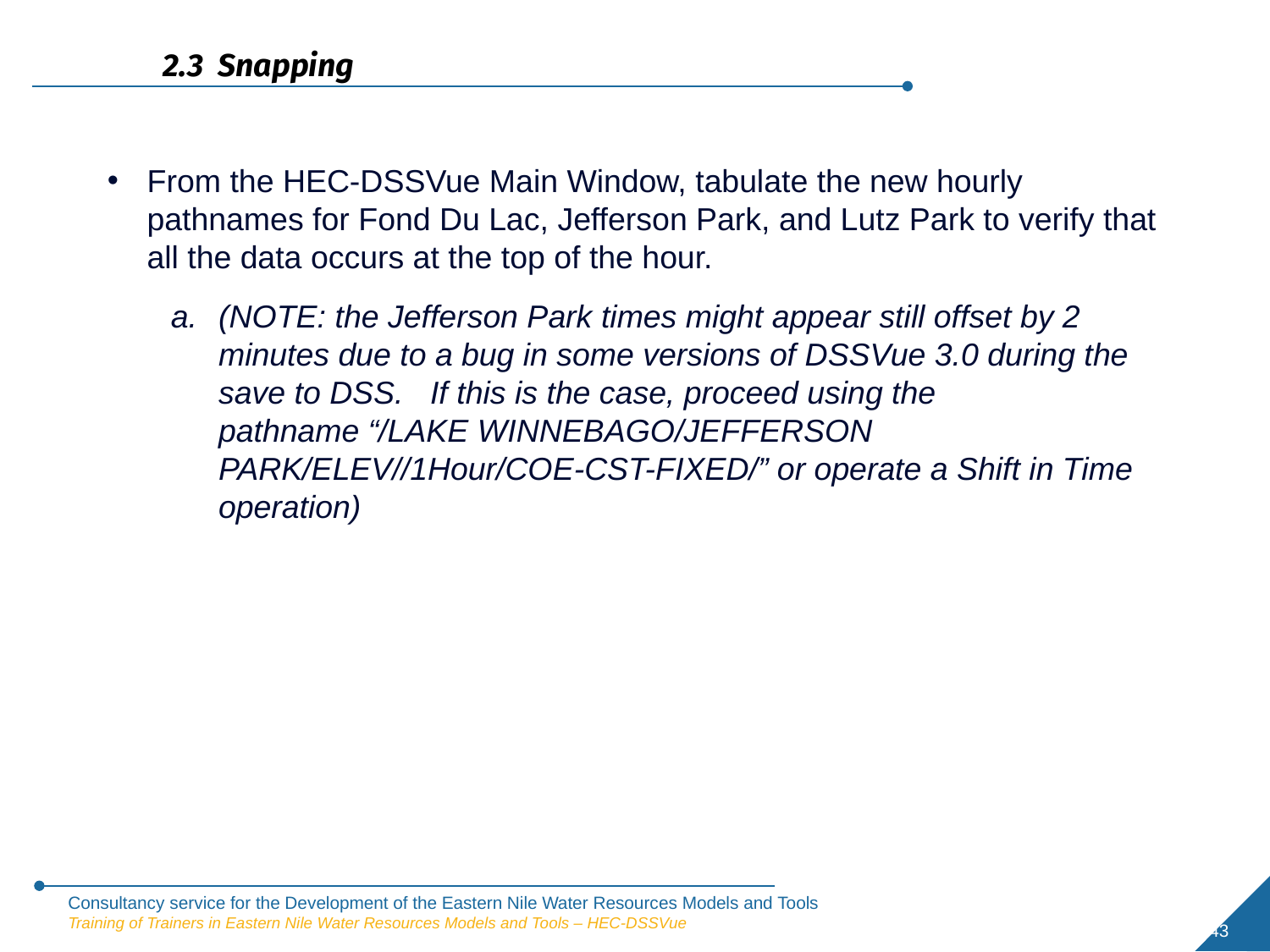

2.3  Snapping
From the HEC-DSSVue Main Window, tabulate the new hourly pathnames for Fond Du Lac, Jefferson Park, and Lutz Park to verify that all the data occurs at the top of the hour.
(NOTE: the Jefferson Park times might appear still offset by 2 minutes due to a bug in some versions of DSSVue 3.0 during the save to DSS.   If this is the case, proceed using the pathname “/LAKE WINNEBAGO/JEFFERSON PARK/ELEV//1Hour/COE-CST-FIXED/” or operate a Shift in Time operation)